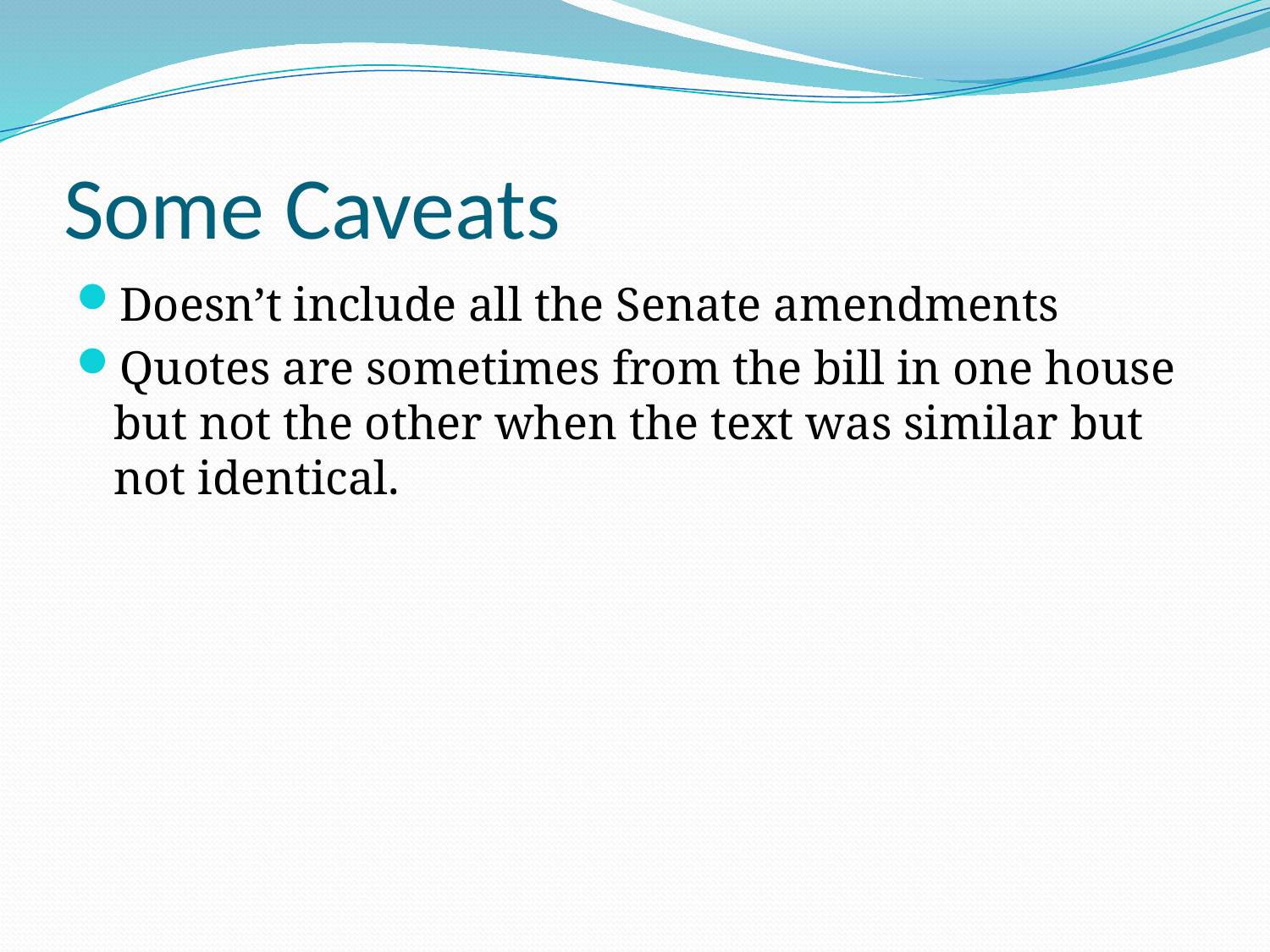

Some Caveats
Doesn’t include all the Senate amendments
Quotes are sometimes from the bill in one house but not the other when the text was similar but not identical.